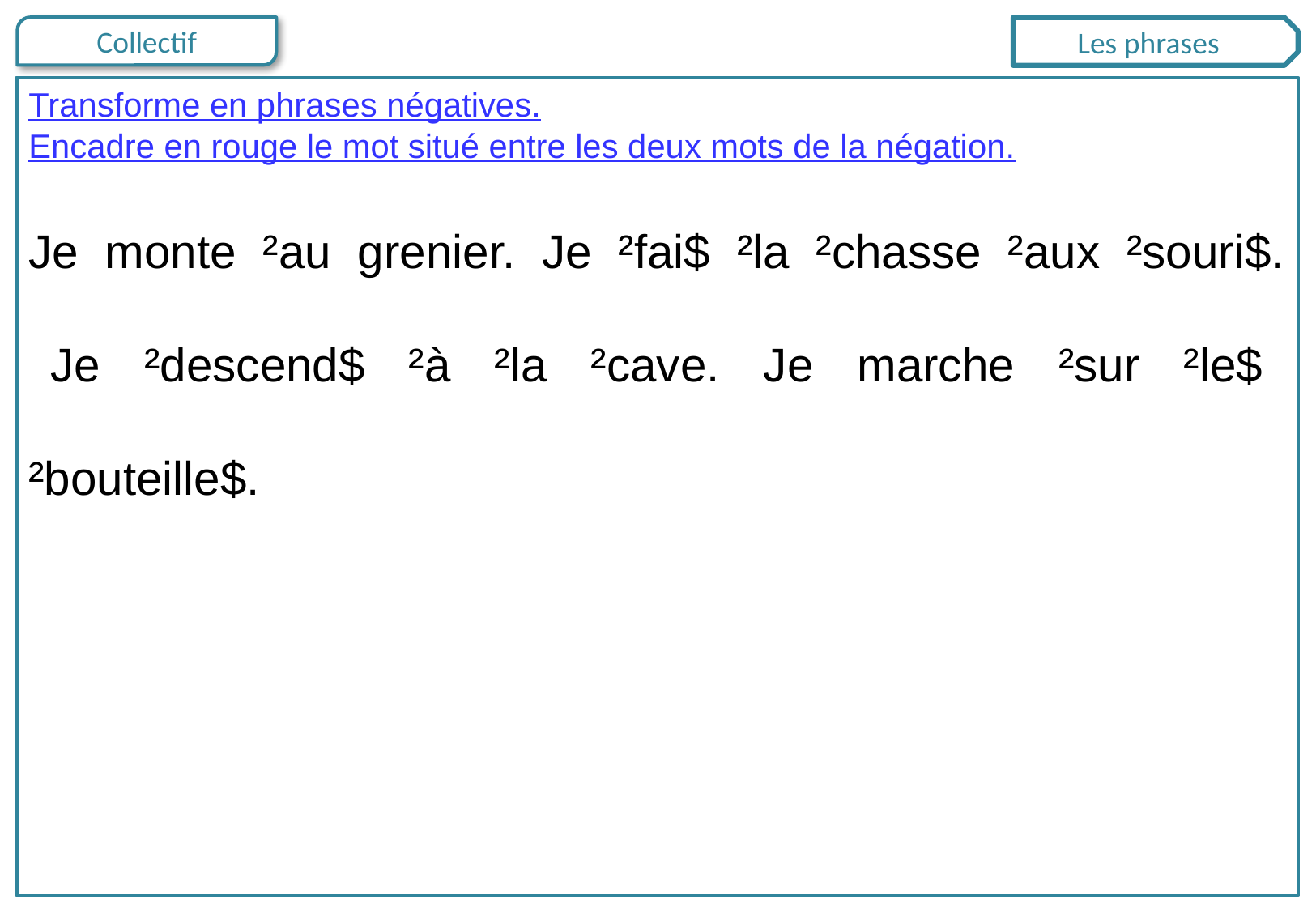

Les phrases
Transforme en phrases négatives.
Encadre en rouge le mot situé entre les deux mots de la négation.
Je  monte  ²au  grenier.  Je  ²fai$  ²la  ²chasse  ²aux  ²souri$.  Je  ²descend$  ²à  ²la  ²cave.  Je  marche  ²sur  ²le$  ²bouteille$.